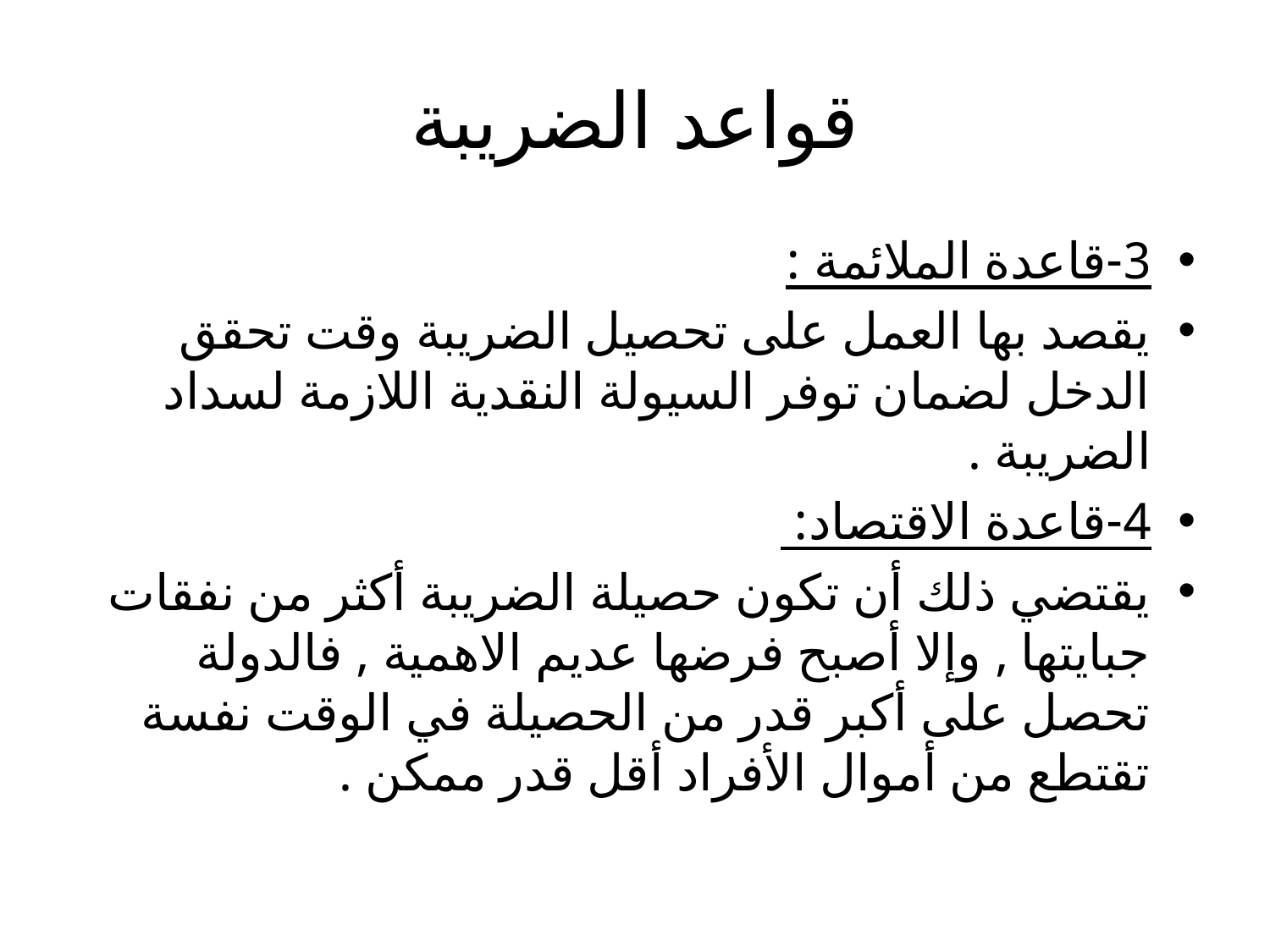

# قواعد الضريبة
3-قاعدة الملائمة :
يقصد بها العمل على تحصيل الضريبة وقت تحقق الدخل لضمان توفر السيولة النقدية اللازمة لسداد الضريبة .
4-قاعدة الاقتصاد:
يقتضي ذلك أن تكون حصيلة الضريبة أكثر من نفقات جبايتها , وإلا أصبح فرضها عديم الاهمية , فالدولة تحصل على أكبر قدر من الحصيلة في الوقت نفسة تقتطع من أموال الأفراد أقل قدر ممكن .